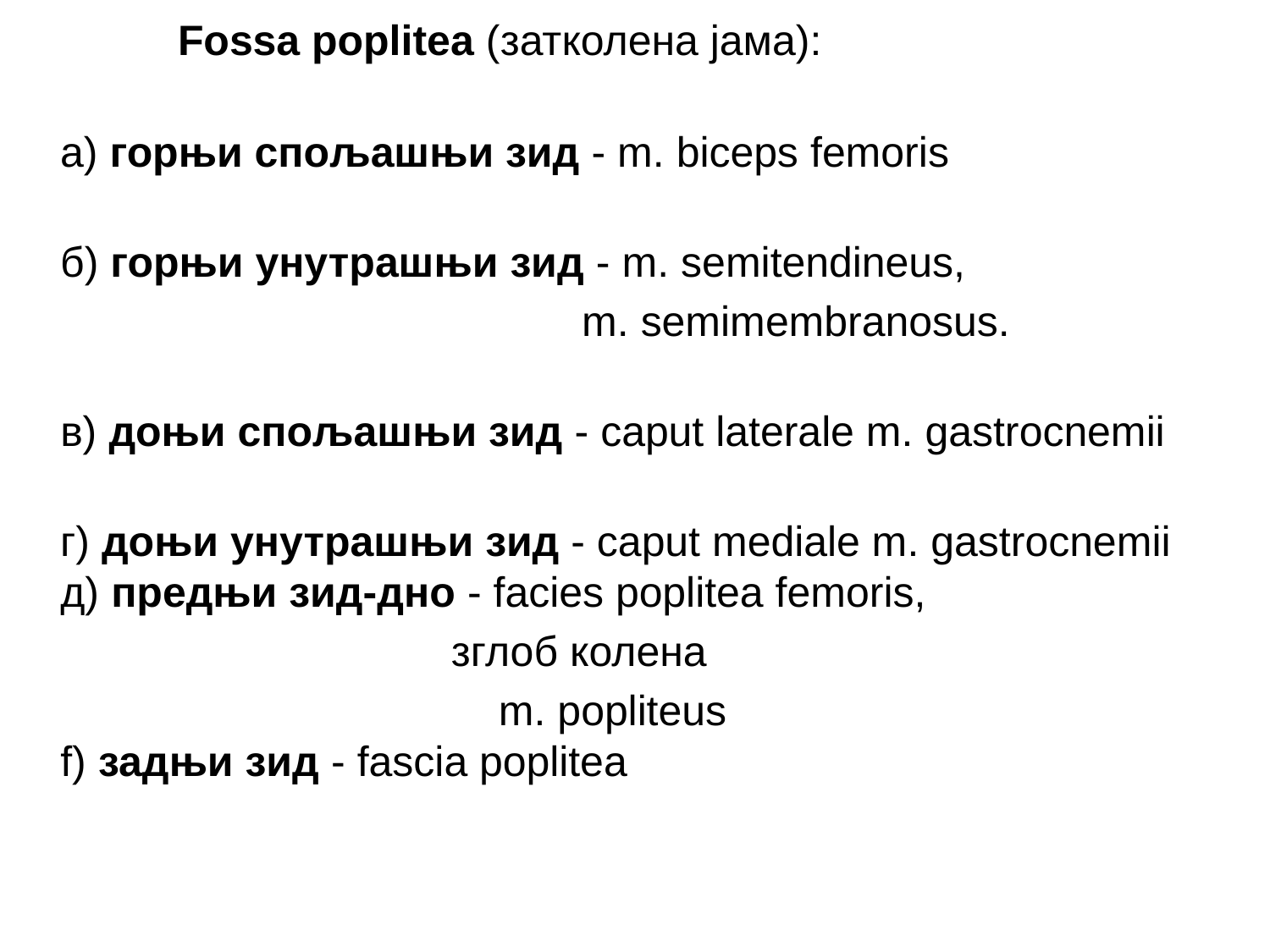

Fossa poplitea (затколенa јaмa):
    a) горњи спољашњи зид - m. biceps femoris
    б) горњи унутрашњи зид - m. semitendineus,
                                                m. semimembranosus.
в) доњи спољашњи зид - caput laterale m. gastrocnemii
    г) доњи унутрашњи зид - caput mediale m. gastrocnemii
д) предњи зид-дно - facies poplitea femoris,
                                     зглоб колена
                                         m. popliteus
f) задњи зид - fascia poplitea